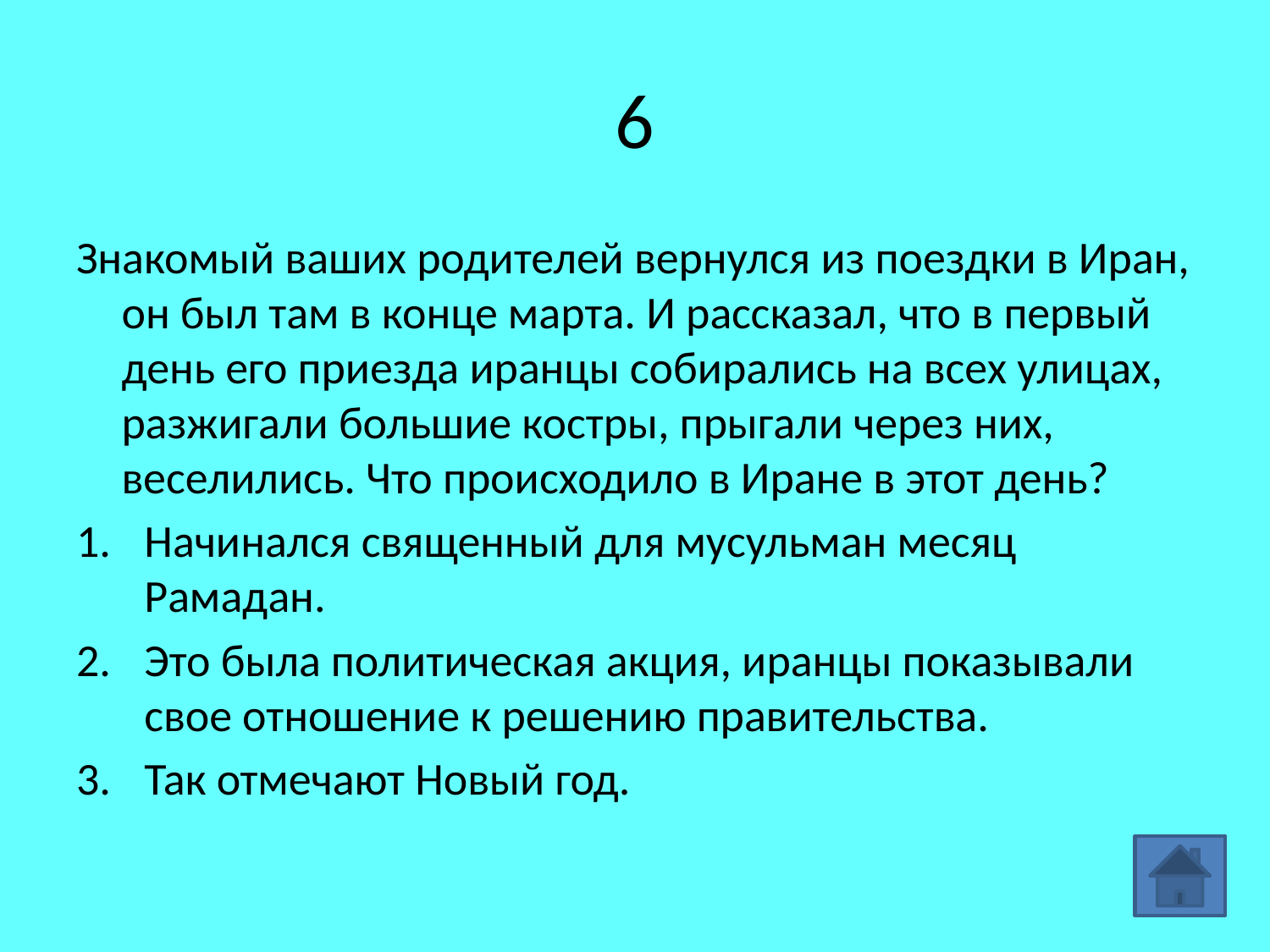

# 6
Знакомый ваших родителей вернулся из поездки в Иран, он был там в конце марта. И рассказал, что в первый день его приезда иранцы собирались на всех улицах, разжигали большие костры, прыгали через них, веселились. Что происходило в Иране в этот день?
Начинался священный для мусульман месяц Рамадан.
Это была политическая акция, иранцы показывали свое отношение к решению правительства.
Так отмечают Новый год.